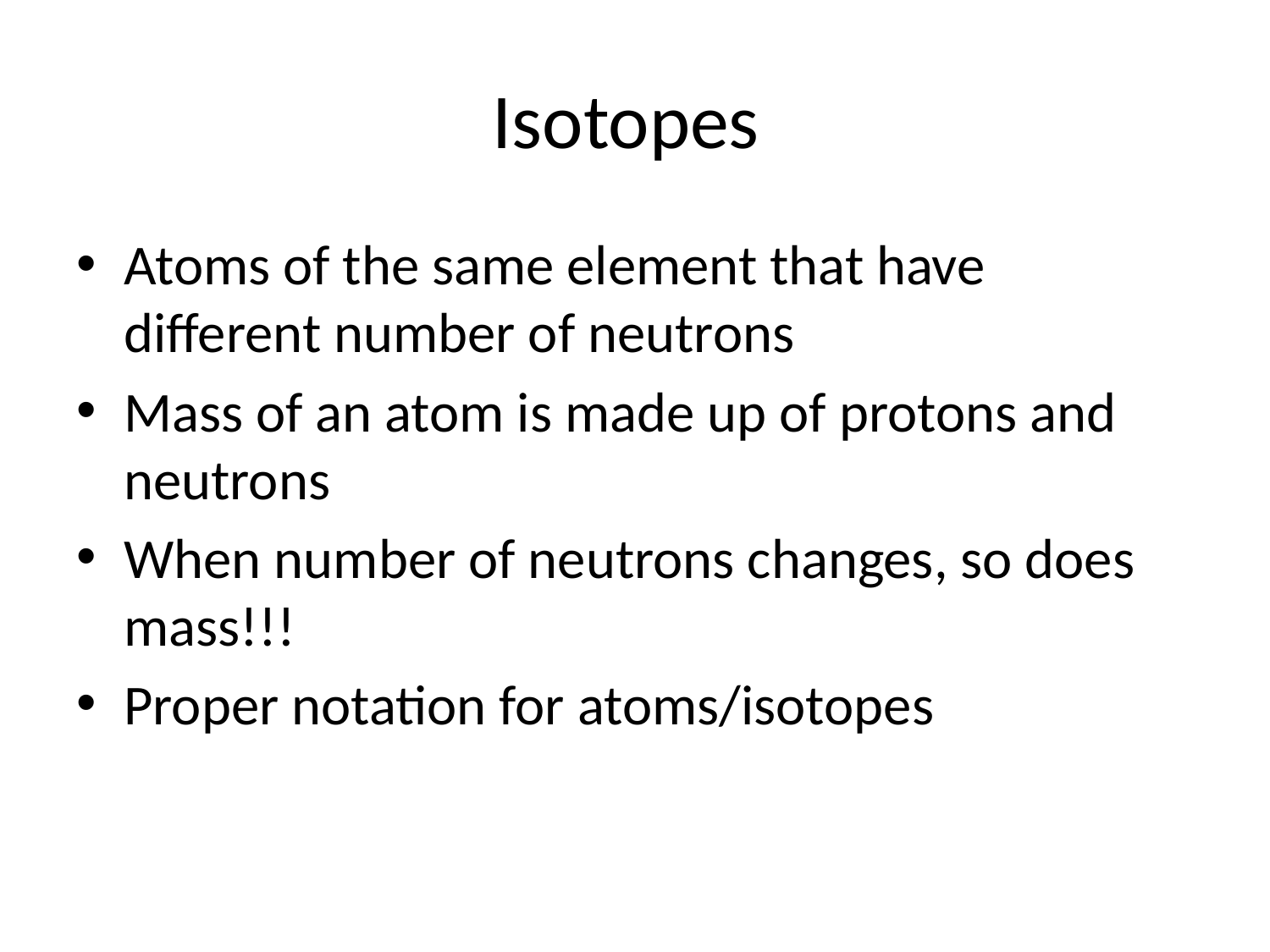

# Isotopes
Atoms of the same element that have different number of neutrons
Mass of an atom is made up of protons and neutrons
When number of neutrons changes, so does mass!!!
Proper notation for atoms/isotopes